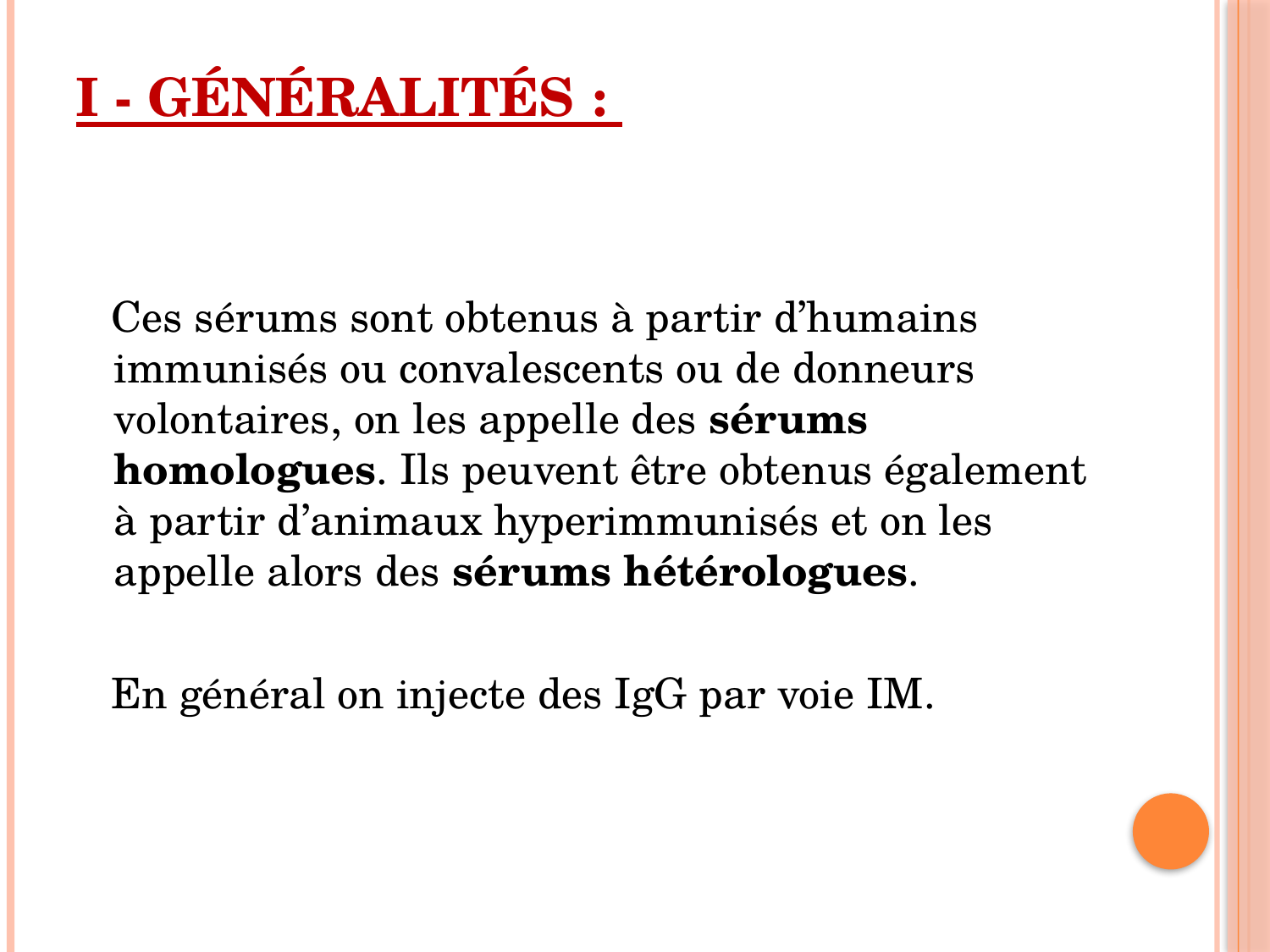

# I - Généralités :

   Ces sérums sont obtenus à partir d’humains immunisés ou convalescents ou de donneurs volontaires, on les appelle des sérums homologues. Ils peuvent être obtenus également à partir d’animaux hyperimmunisés et on les appelle alors des sérums hétérologues.

   En général on injecte des IgG par voie IM.